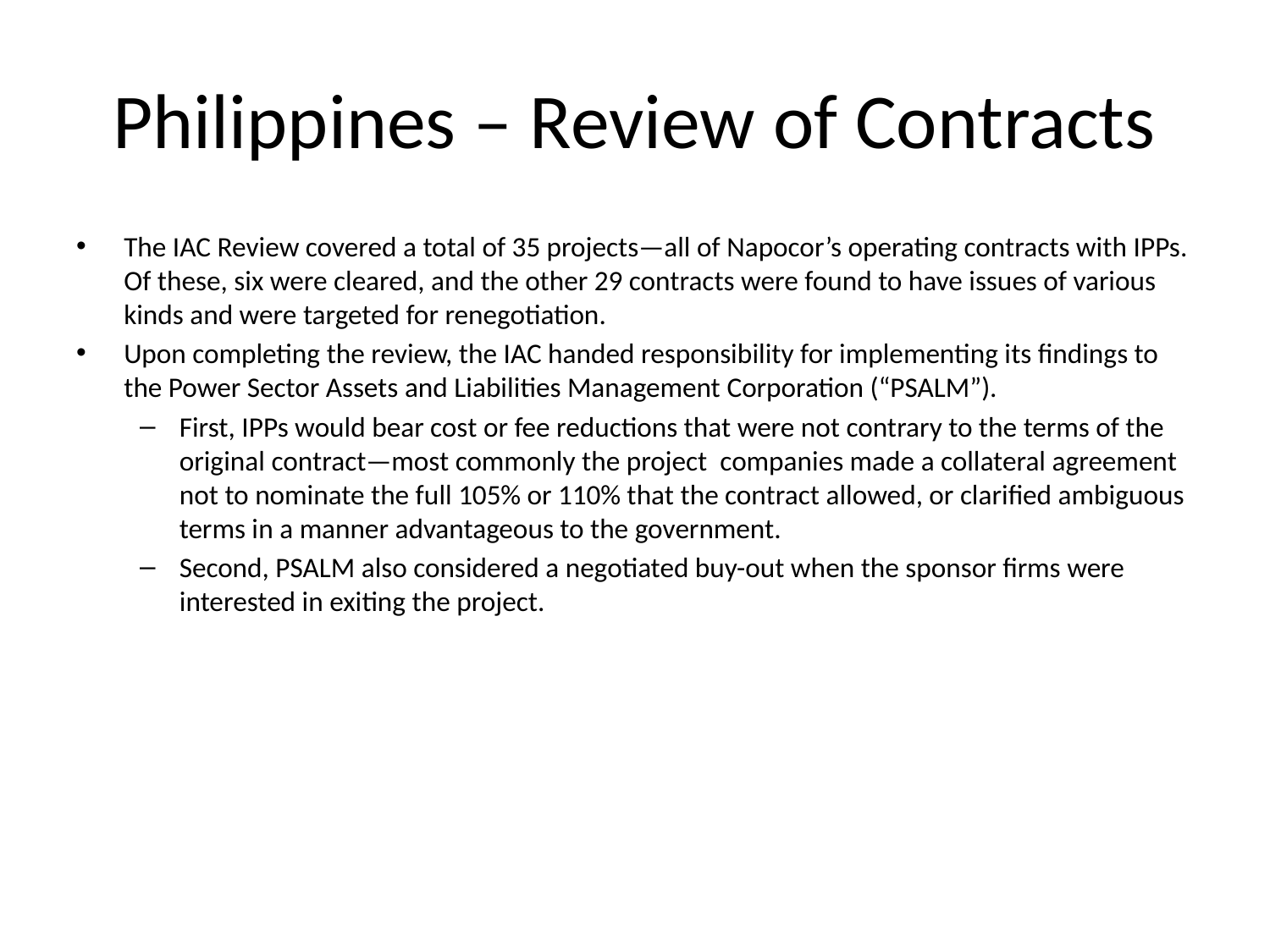

# Philippines – Review of Contracts
The IAC Review covered a total of 35 projects—all of Napocor’s operating contracts with IPPs. Of these, six were cleared, and the other 29 contracts were found to have issues of various kinds and were targeted for renegotiation.
Upon completing the review, the IAC handed responsibility for implementing its findings to the Power Sector Assets and Liabilities Management Corporation (“PSALM”).
First, IPPs would bear cost or fee reductions that were not contrary to the terms of the original contract—most commonly the project  companies made a collateral agreement not to nominate the full 105% or 110% that the contract allowed, or clarified ambiguous terms in a manner advantageous to the government.
Second, PSALM also considered a negotiated buy-out when the sponsor firms were interested in exiting the project.